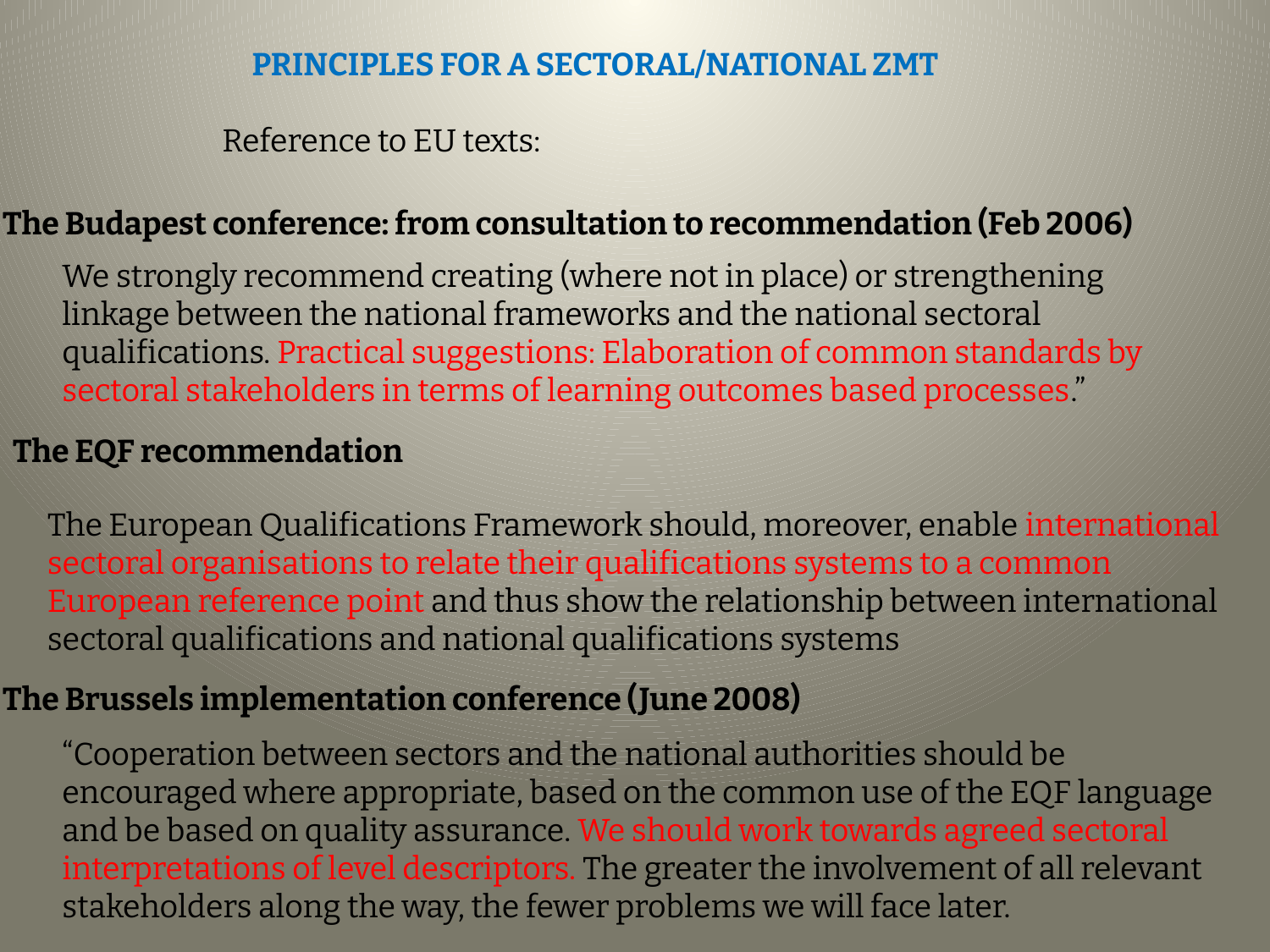

PRINCIPLES FOR A SECTORAL/NATIONAL ZMT

   Reference to EU texts:

The Budapest conference: from consultation to recommendation (Feb 2006)
We strongly recommend creating (where not in place) or strengthening linkage between the national frameworks and the national sectoral qualifications. Practical suggestions: Elaboration of common standards by sectoral stakeholders in terms of learning outcomes based processes.”
The EQF recommendation
The European Qualifications Framework should, moreover, enable international sectoral organisations to relate their qualifications systems to a common European reference point and thus show the relationship between international sectoral qualifications and national qualifications systems
The Brussels implementation conference (June 2008)
“Cooperation between sectors and the national authorities should be encouraged where appropriate, based on the common use of the EQF language and be based on quality assurance. We should work towards agreed sectoral interpretations of level descriptors. The greater the involvement of all relevant stakeholders along the way, the fewer problems we will face later.